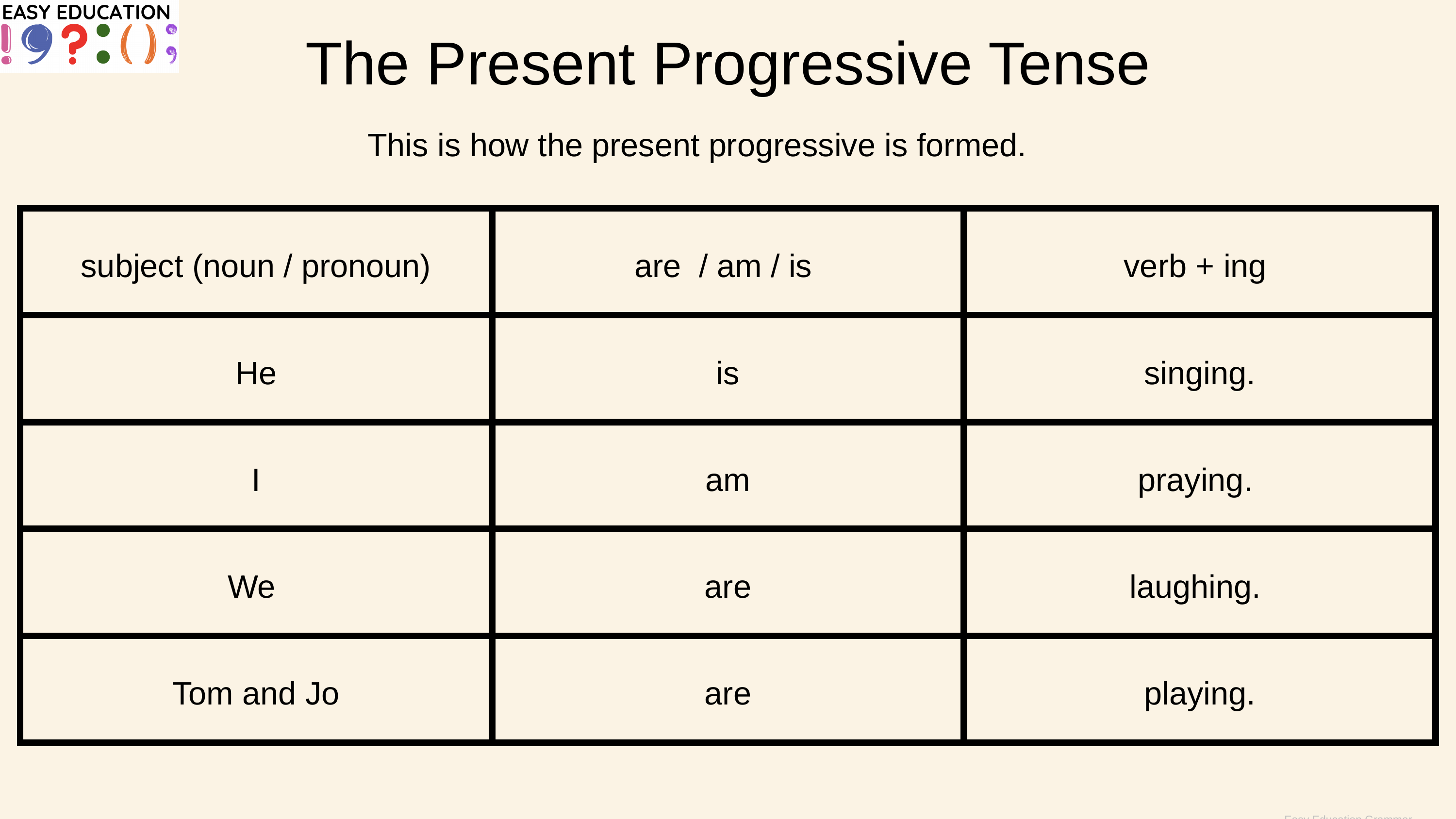

The Present Progressive Tense
This is how the present progressive is formed.
| subject (noun / pronoun) | are / am / is | verb + ing |
| --- | --- | --- |
| He | is | singing. |
| I | am | praying. |
| We | are | laughing. |
| Tom and Jo | are | playing. |